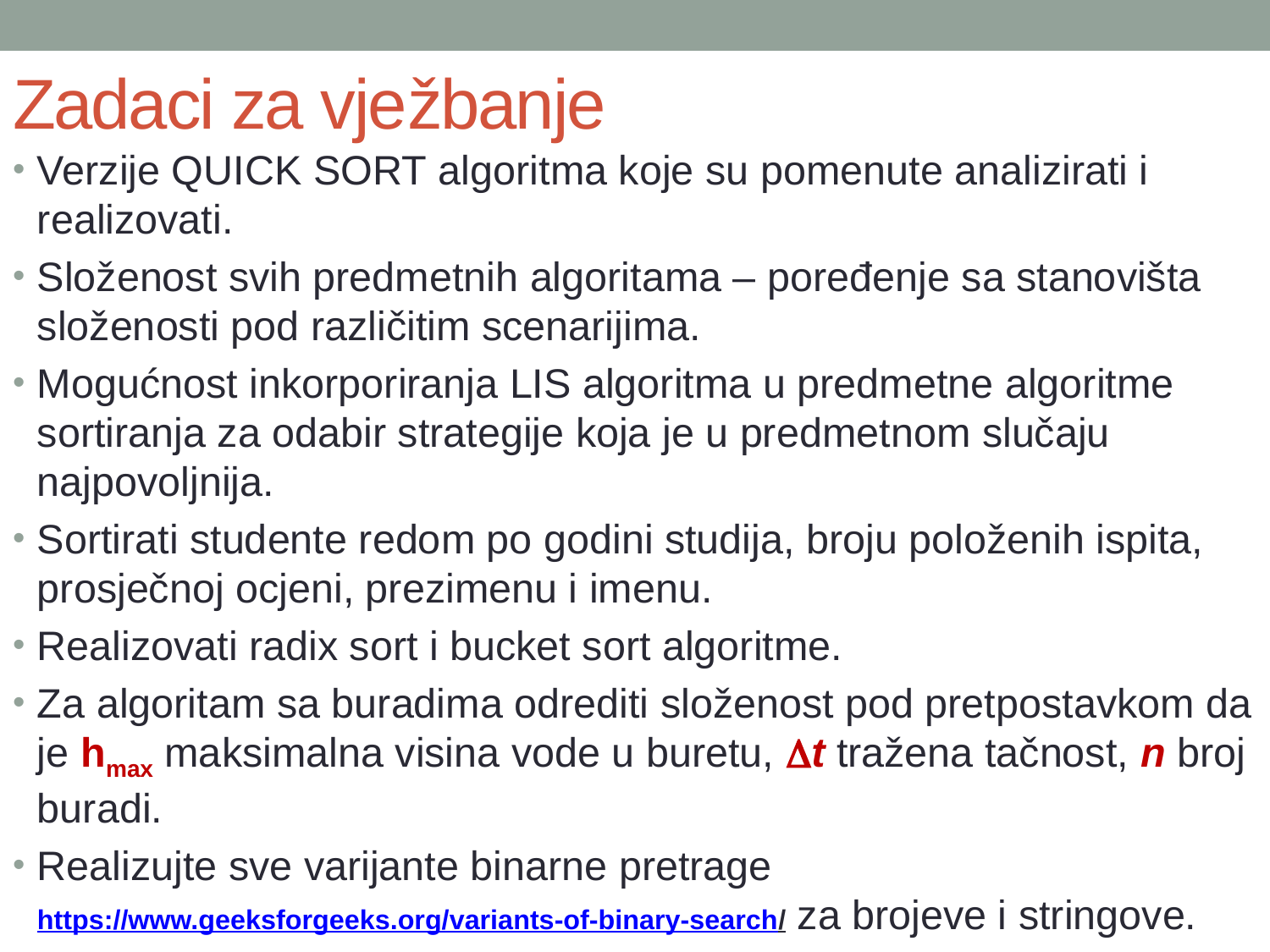

# Zadaci za vježbanje
Verzije QUICK SORT algoritma koje su pomenute analizirati i realizovati.
Složenost svih predmetnih algoritama – poređenje sa stanovišta složenosti pod različitim scenarijima.
Mogućnost inkorporiranja LIS algoritma u predmetne algoritme sortiranja za odabir strategije koja je u predmetnom slučaju najpovoljnija.
Sortirati studente redom po godini studija, broju položenih ispita, prosječnoj ocjeni, prezimenu i imenu.
Realizovati radix sort i bucket sort algoritme.
Za algoritam sa buradima odrediti složenost pod pretpostavkom da je hmax maksimalna visina vode u buretu, Δt tražena tačnost, n broj buradi.
Realizujte sve varijante binarne pretrage https://www.geeksforgeeks.org/variants-of-binary-search/ za brojeve i stringove.